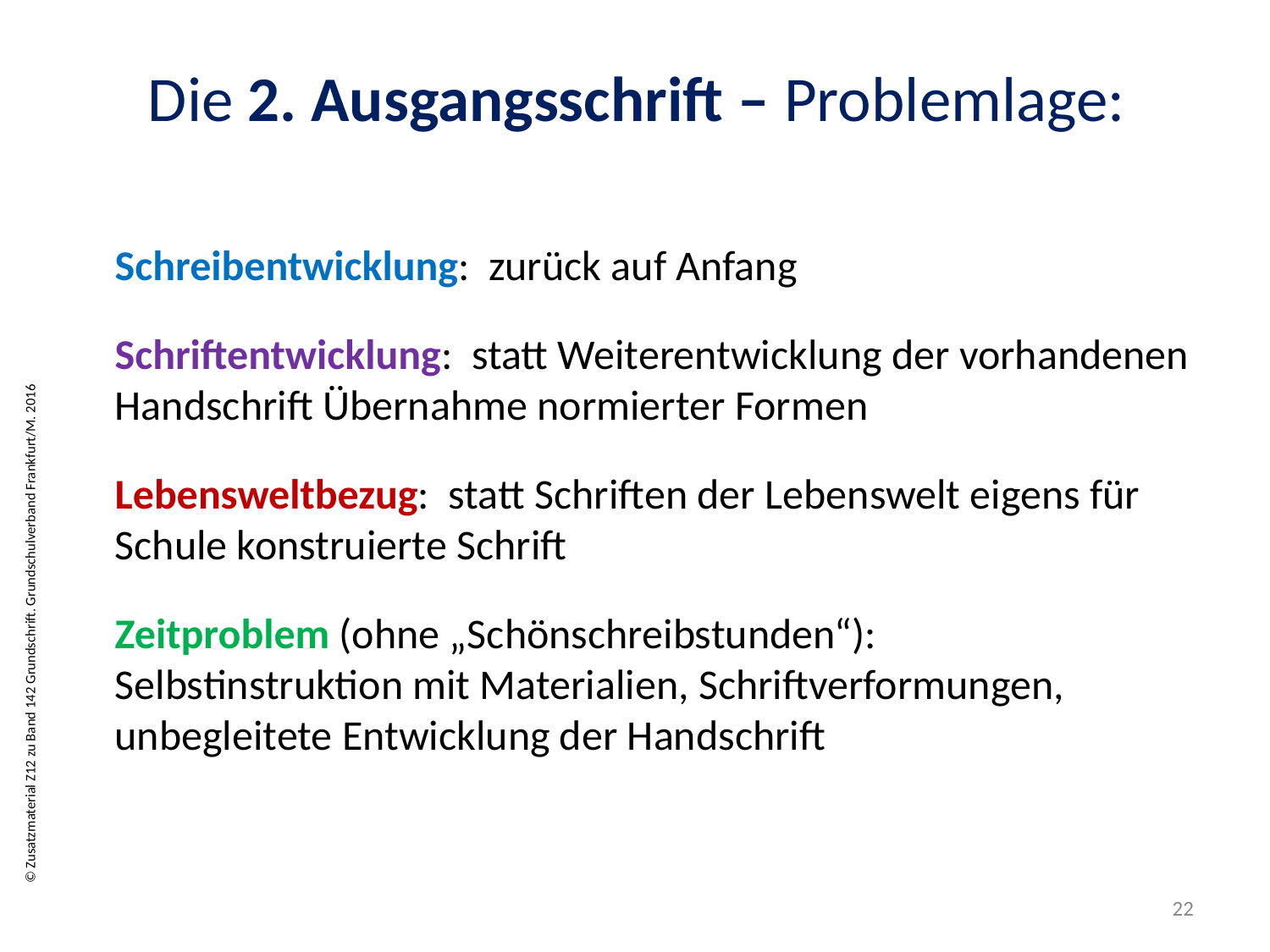

# Die 2. Ausgangsschrift – Problemlage:
Schreibentwicklung:  zurück auf Anfang

Schriftentwicklung:  statt Weiterentwicklung der vorhandenen Handschrift Übernahme normierter Formen

Lebensweltbezug:  statt Schriften der Lebenswelt eigens für Schule konstruierte Schrift

Zeitproblem (ohne „Schönschreibstunden“):
Selbstinstruktion mit Materialien, Schriftverformungen, unbegleitete Entwicklung der Handschrift

22